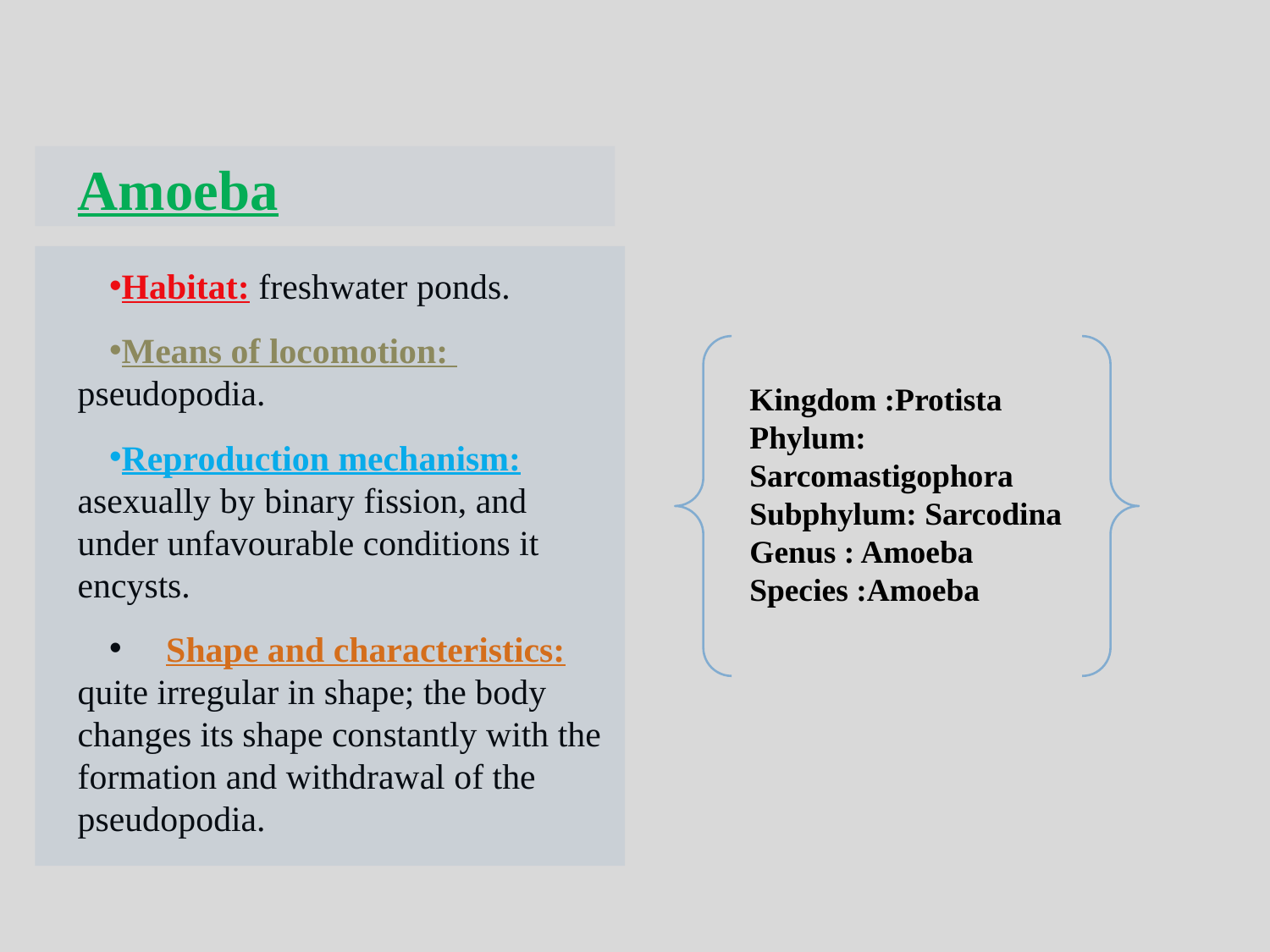

Amoeba

Habitat: freshwater ponds.

Means of locomotion:  pseudopodia.

Reproduction mechanism: asexually by binary fission, and under unfavourable conditions it encysts.

     Shape and characteristics: quite irregular in shape; the body changes its shape constantly with the formation and withdrawal of the pseudopodia.

Kingdom :Protista
Phylum: Sarcomastigophora
Subphylum: Sarcodina
Genus : Amoeba
Species :Amoeba